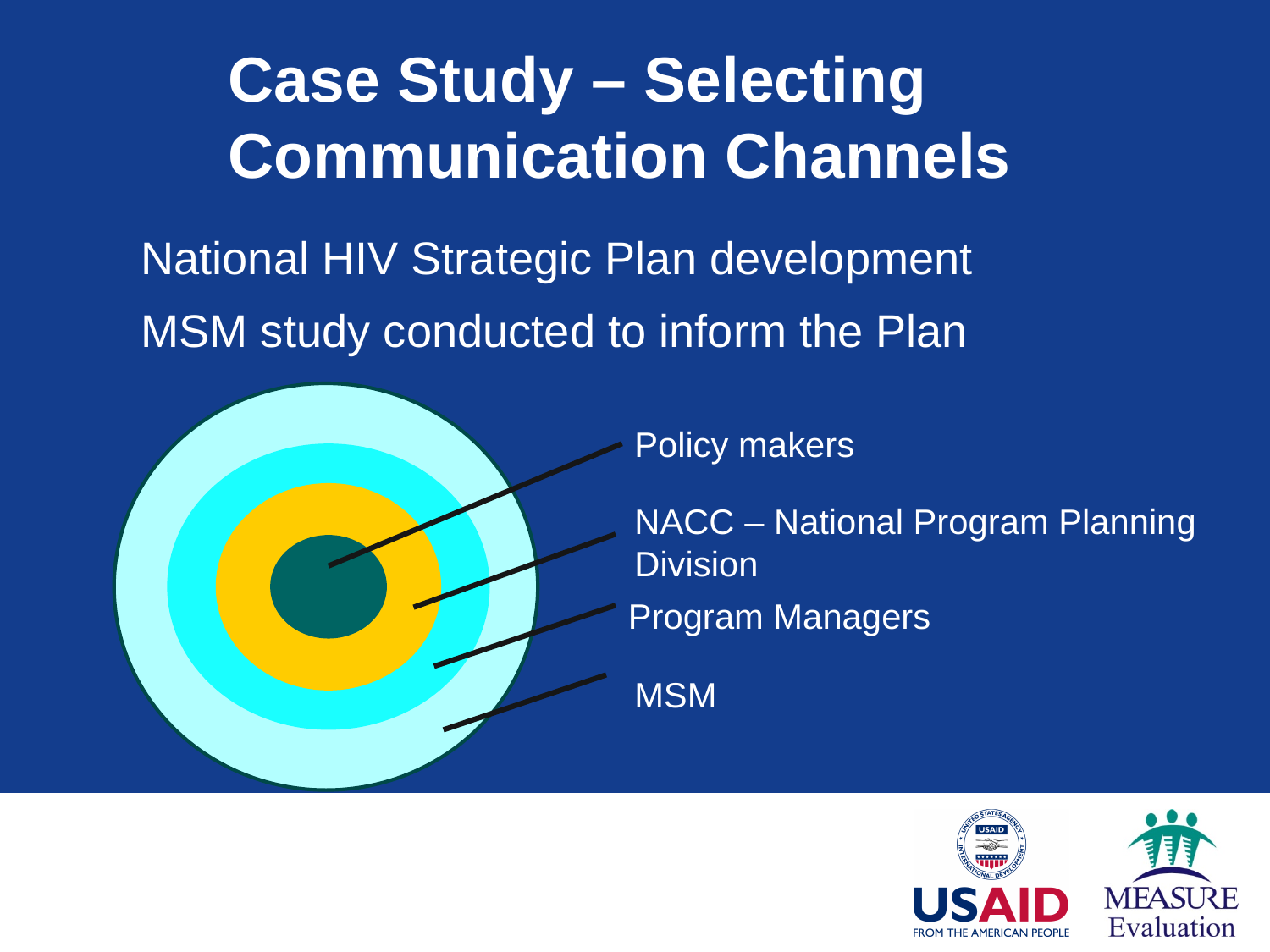

# Case Study – Selecting Communication Channels
National HIV Strategic Plan development
MSM study conducted to inform the Plan

Policy makers

NACC – National Program Planning Division

Program Managers
MSM